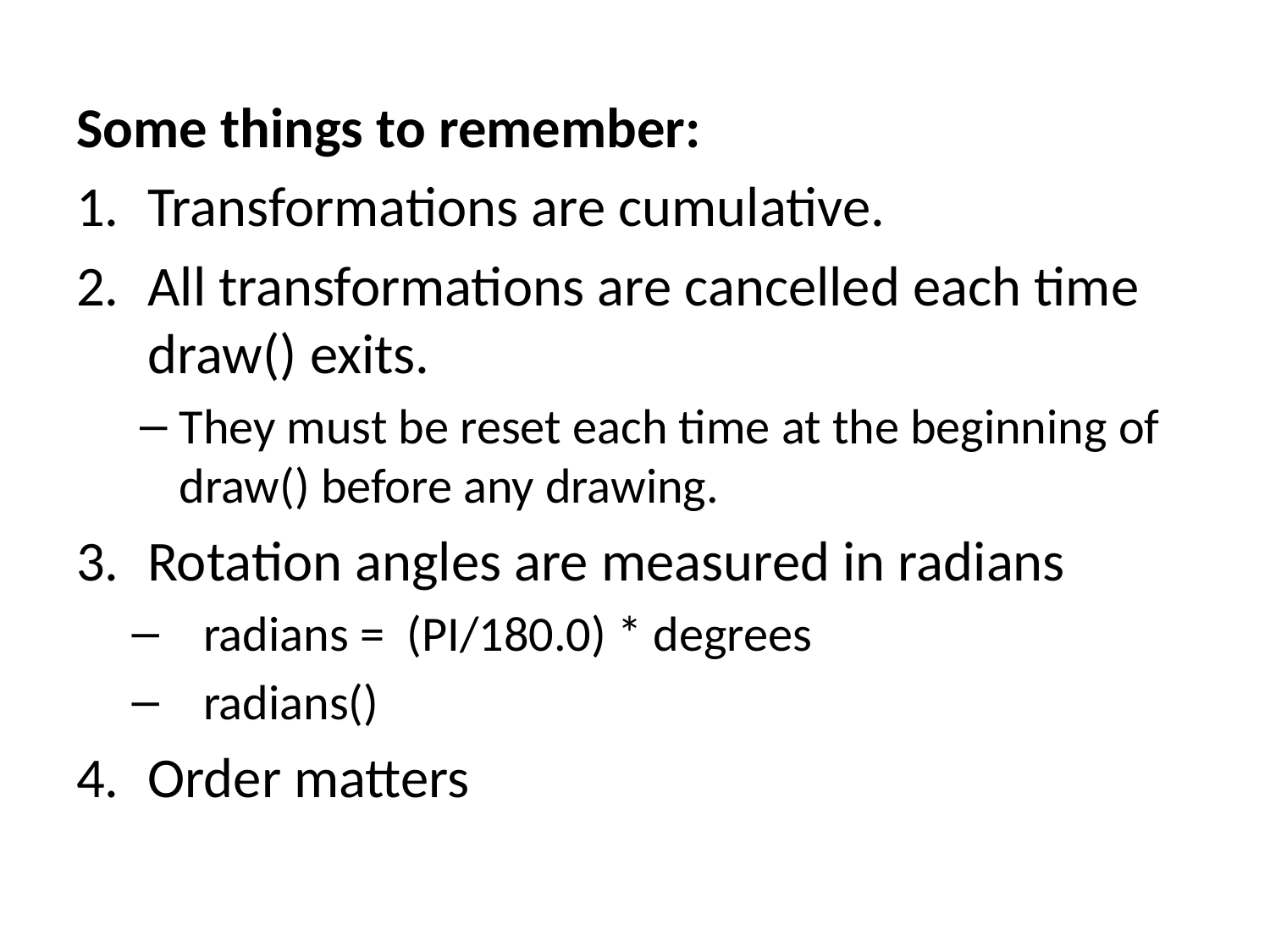

Some things to remember:
Transformations are cumulative.
All transformations are cancelled each time draw() exits.
They must be reset each time at the beginning of draw() before any drawing.
Rotation angles are measured in radians
radians =  (PI/180.0) * degrees
radians()
Order matters